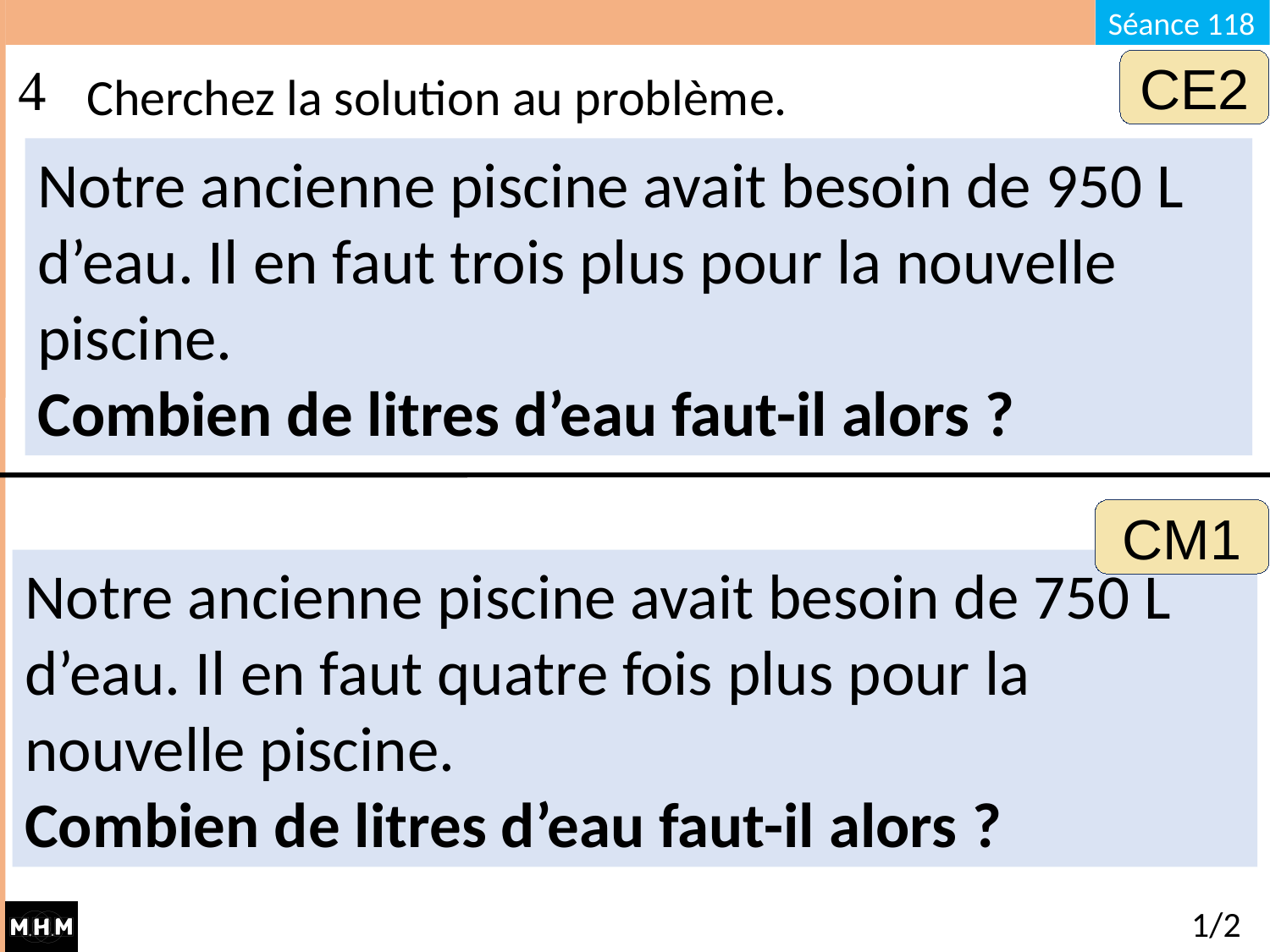

# Cherchez la solution au problème.
CE2
Notre ancienne piscine avait besoin de 950 L d’eau. Il en faut trois plus pour la nouvelle piscine.
Combien de litres d’eau faut-il alors ?

CM1
Notre ancienne piscine avait besoin de 750 L d’eau. Il en faut quatre fois plus pour la nouvelle piscine.
Combien de litres d’eau faut-il alors ?
1/2